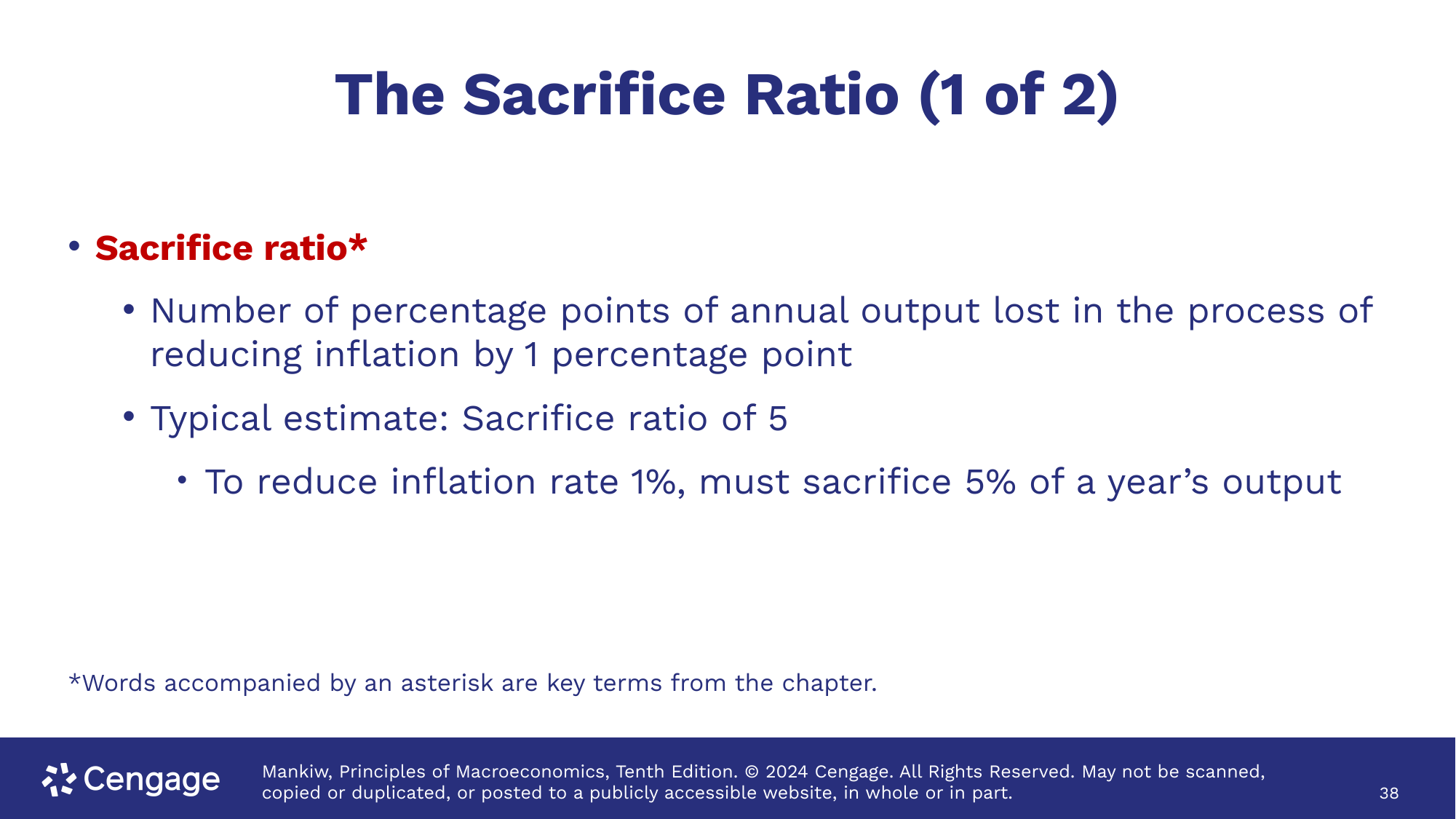

# The Sacrifice Ratio (1 of 2)
Sacrifice ratio*
Number of percentage points of annual output lost in the process of reducing inflation by 1 percentage point
Typical estimate: Sacrifice ratio of 5
To reduce inflation rate 1%, must sacrifice 5% of a year’s output

*Words accompanied by an asterisk are key terms from the chapter.